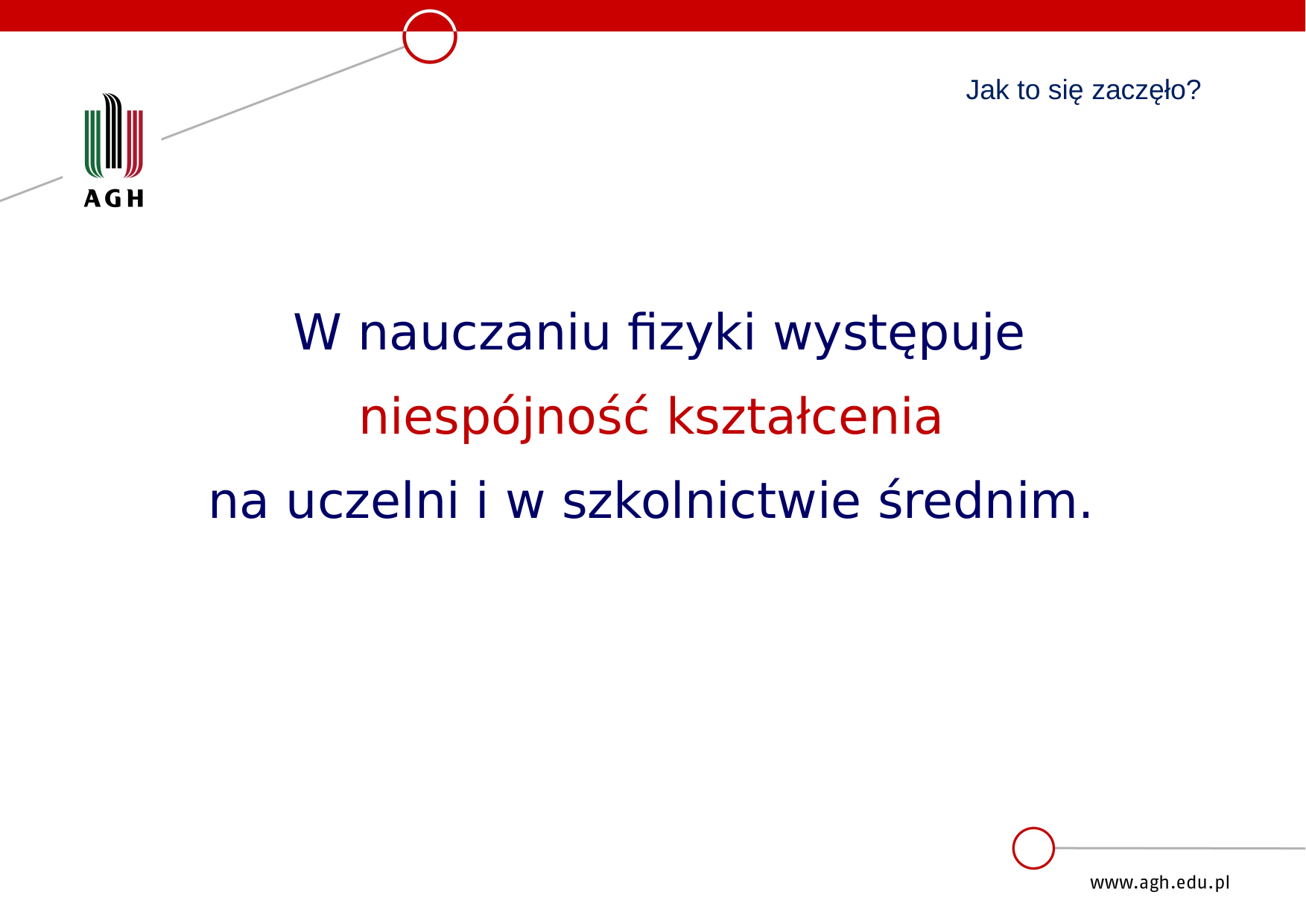

Jak to się zaczęło?
 W nauczaniu fizyki występuje
 niespójność kształcenia
na uczelni i w szkolnictwie średnim.